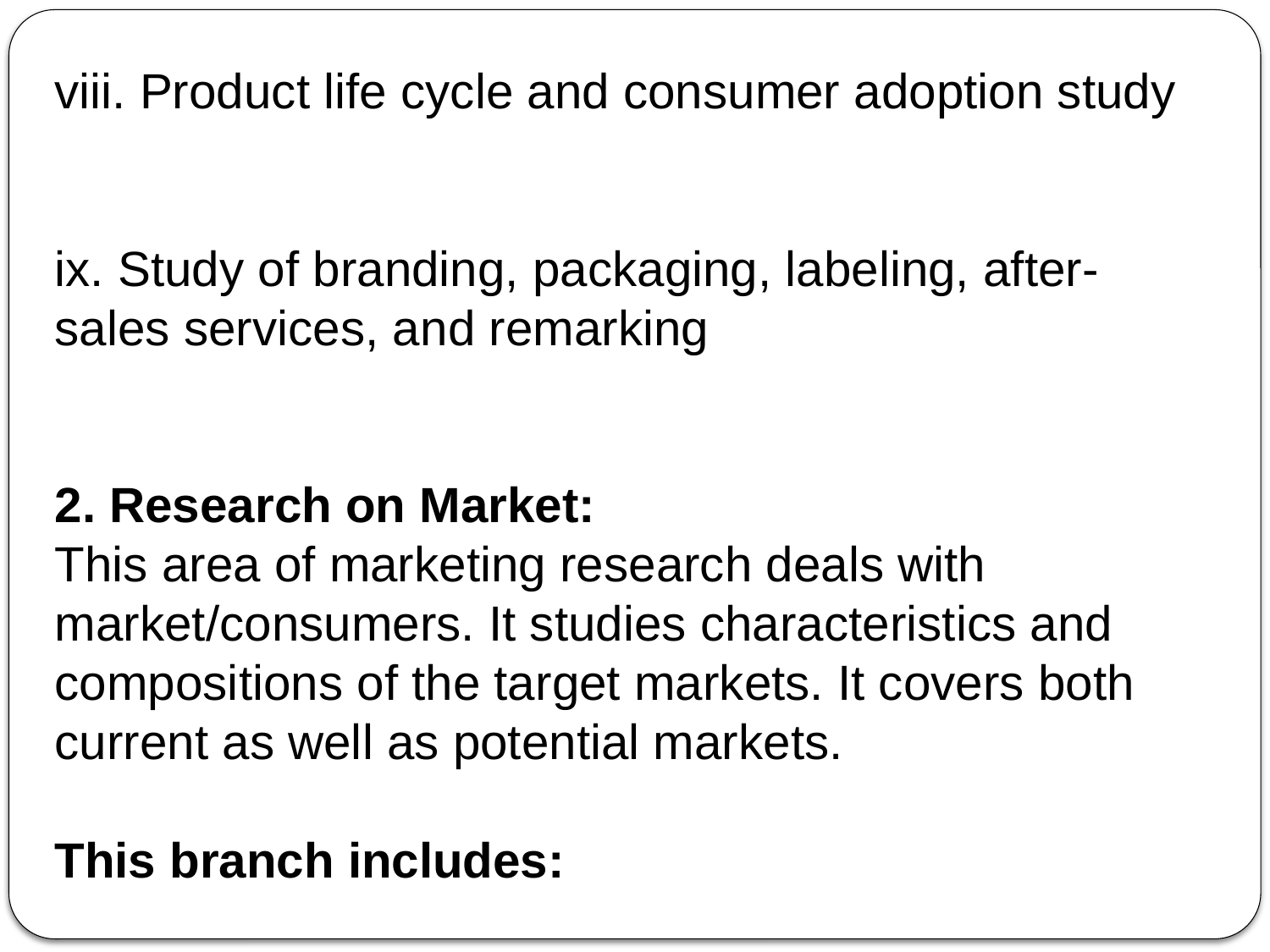

viii. Product life cycle and consumer adoption study

ix. Study of branding, packaging, labeling, after-sales services, and remarking

2. Research on Market:
This area of marketing research deals with market/consumers. It studies characteristics and compositions of the target markets. It covers both current as well as potential markets.

This branch includes: